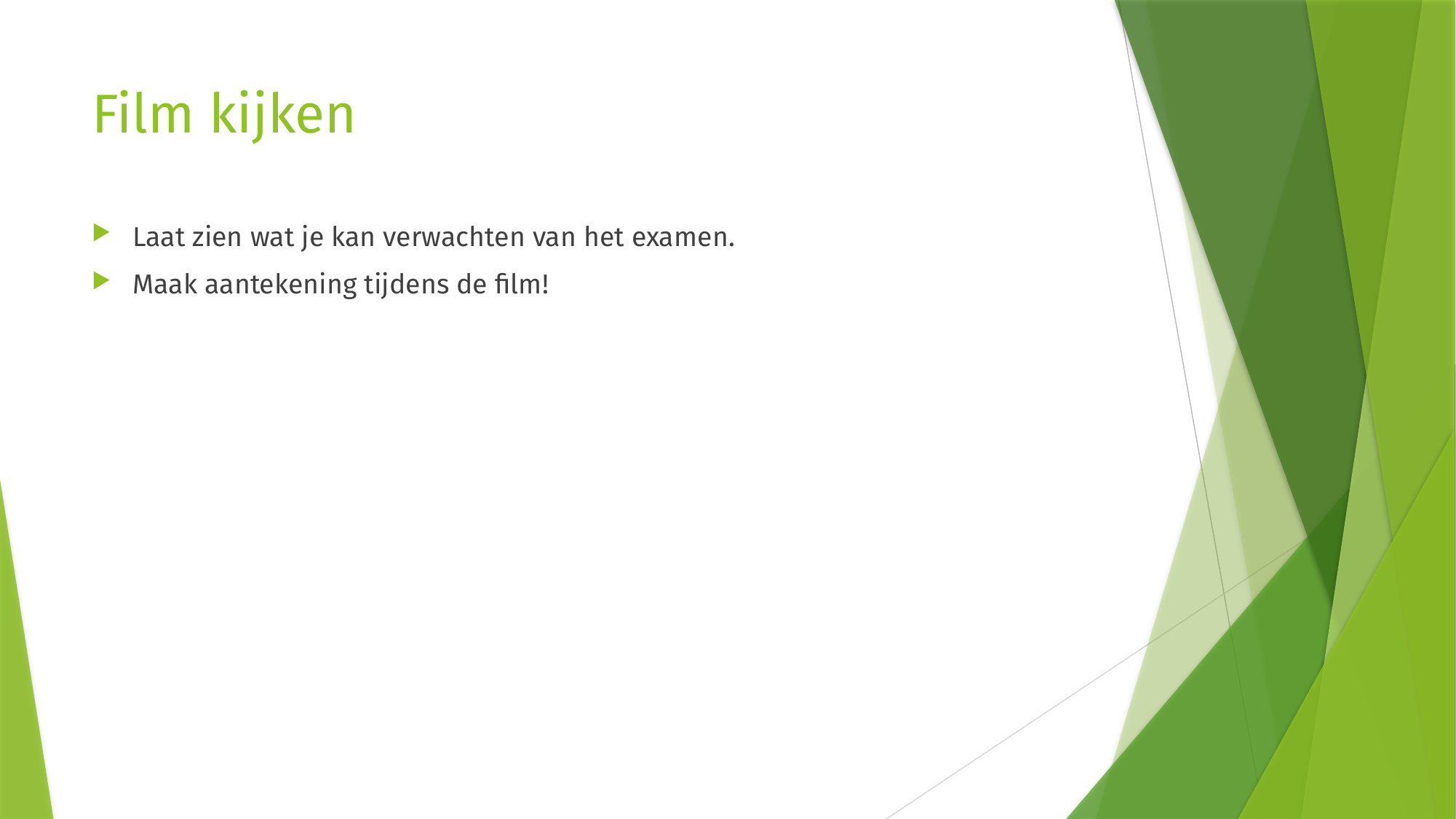

# Film kijken
Laat zien wat je kan verwachten van het examen.
Maak aantekening tijdens de film!